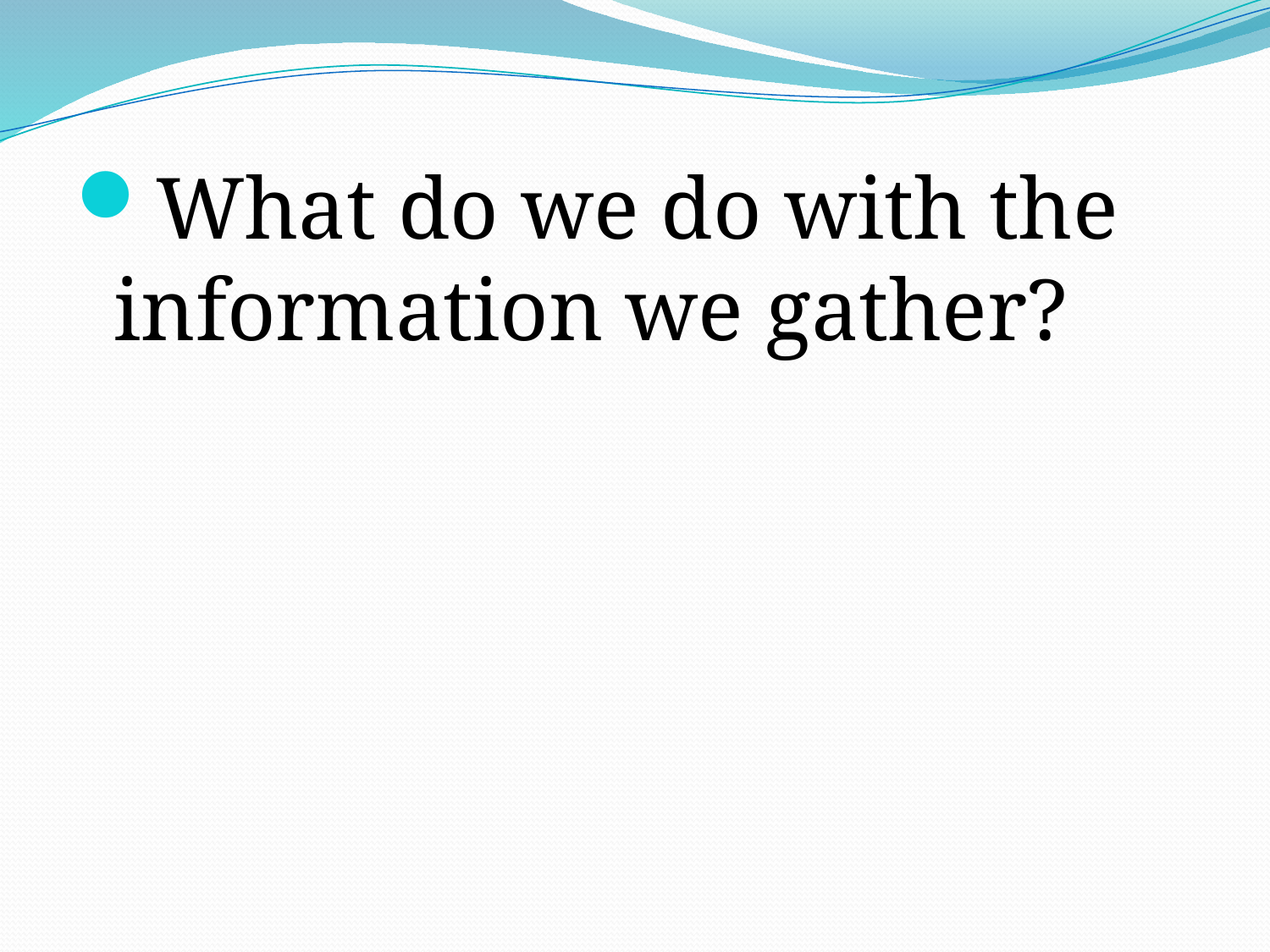

#
What do we do with the information we gather?